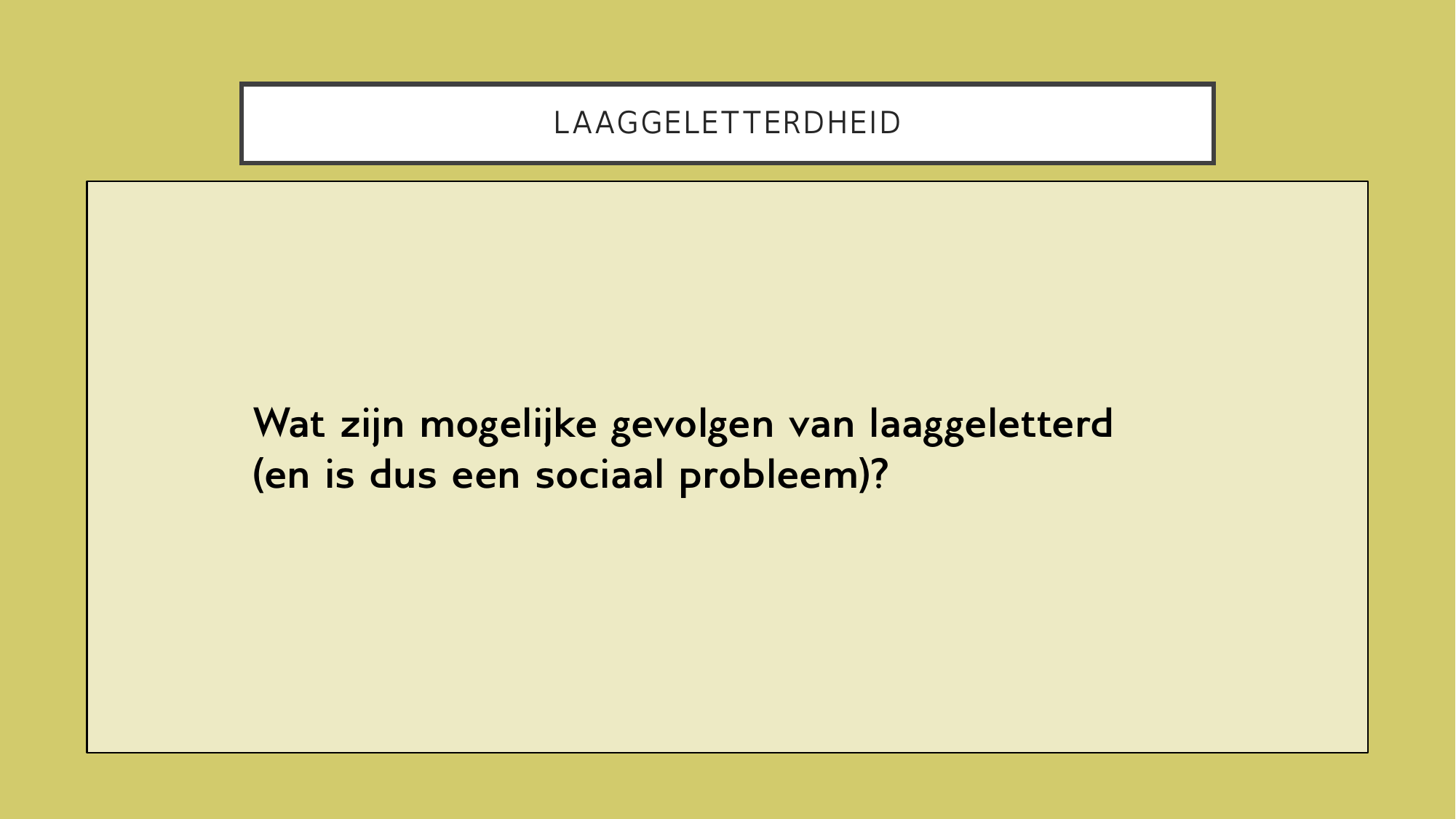

# LAAGGELETTERDHEID

Wat zijn mogelijke gevolgen van laaggeletterd
(en is dus een sociaal probleem)?